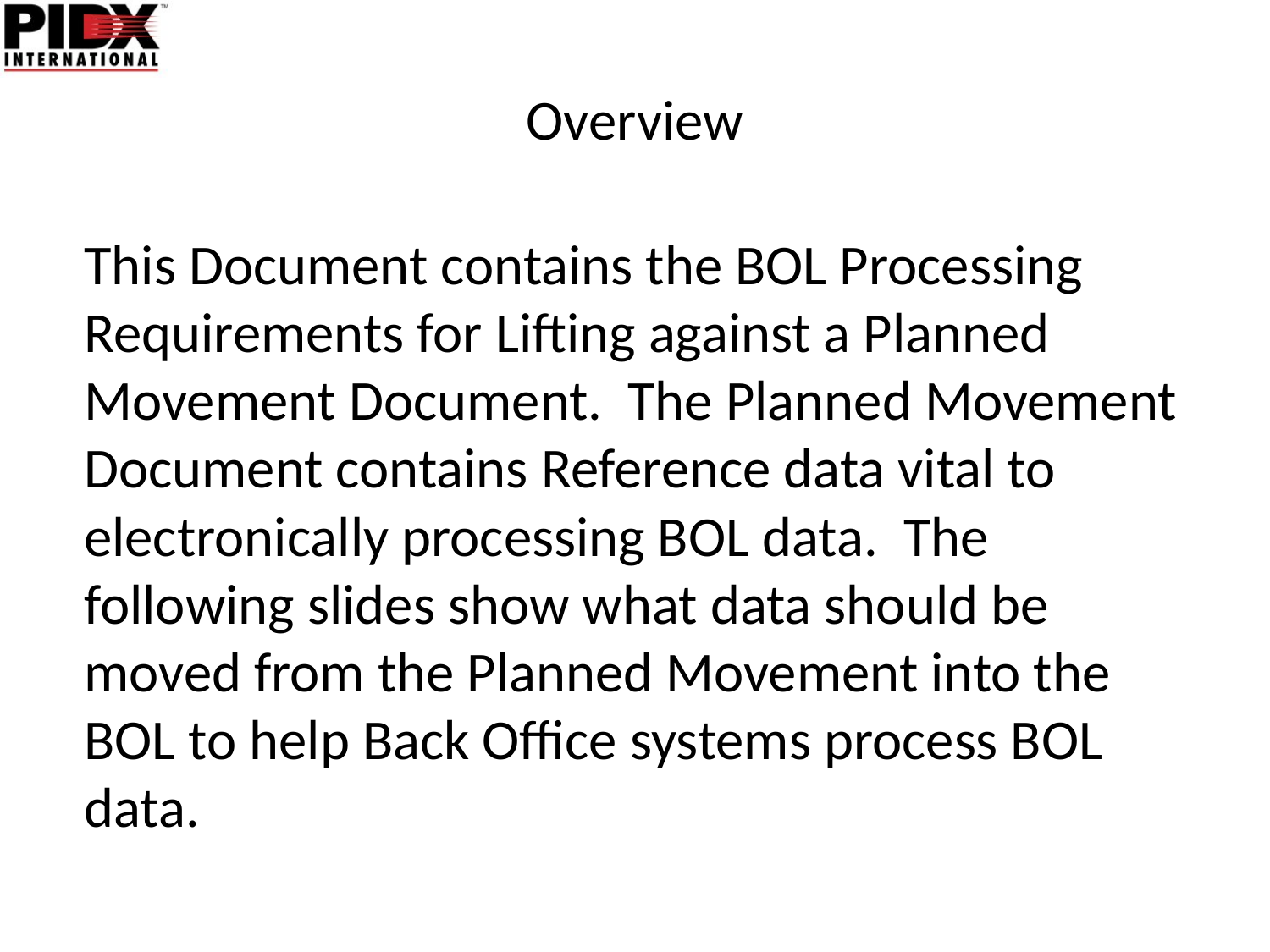

# Overview
This Document contains the BOL Processing Requirements for Lifting against a Planned Movement Document.  The Planned Movement Document contains Reference data vital to electronically processing BOL data.  The following slides show what data should be moved from the Planned Movement into the BOL to help Back Office systems process BOL data.